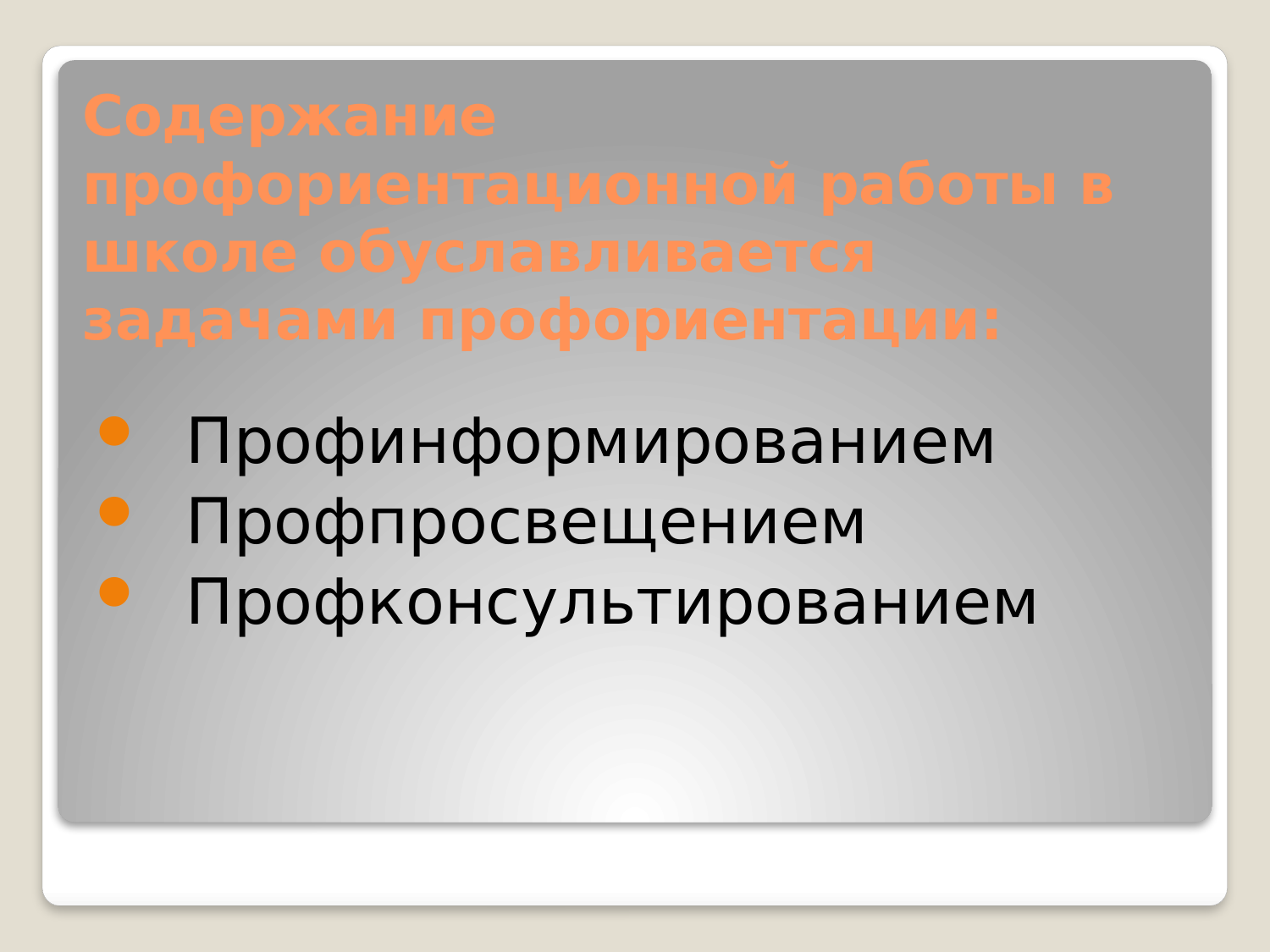

# Содержание профориентационной работы в школе обуславливается задачами профориентации:
  Профинформированием
  Профпросвещением
  Профконсультированием